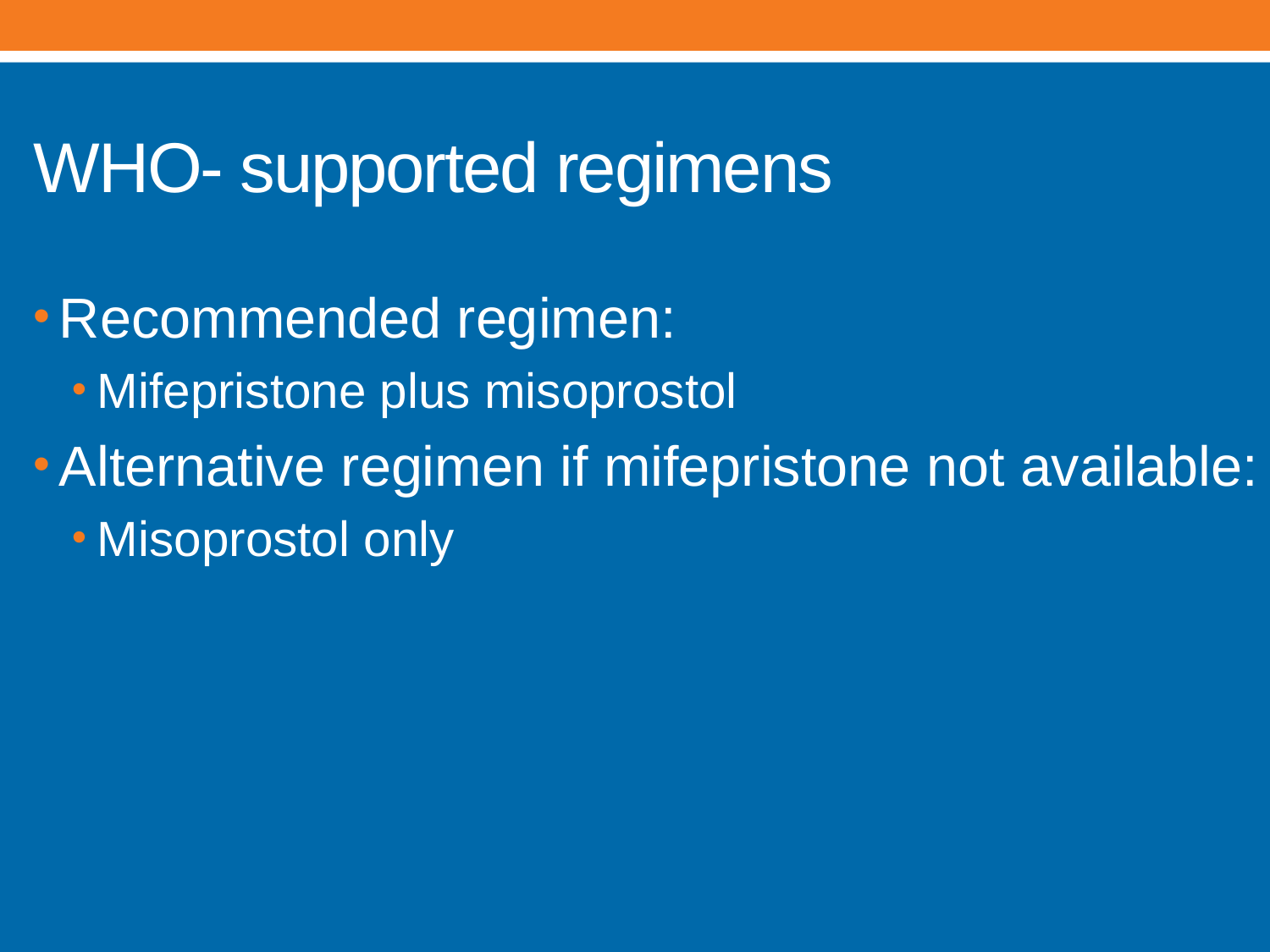

# WHO- supported regimens
Recommended regimen:
Mifepristone plus misoprostol
Alternative regimen if mifepristone not available:
Misoprostol only